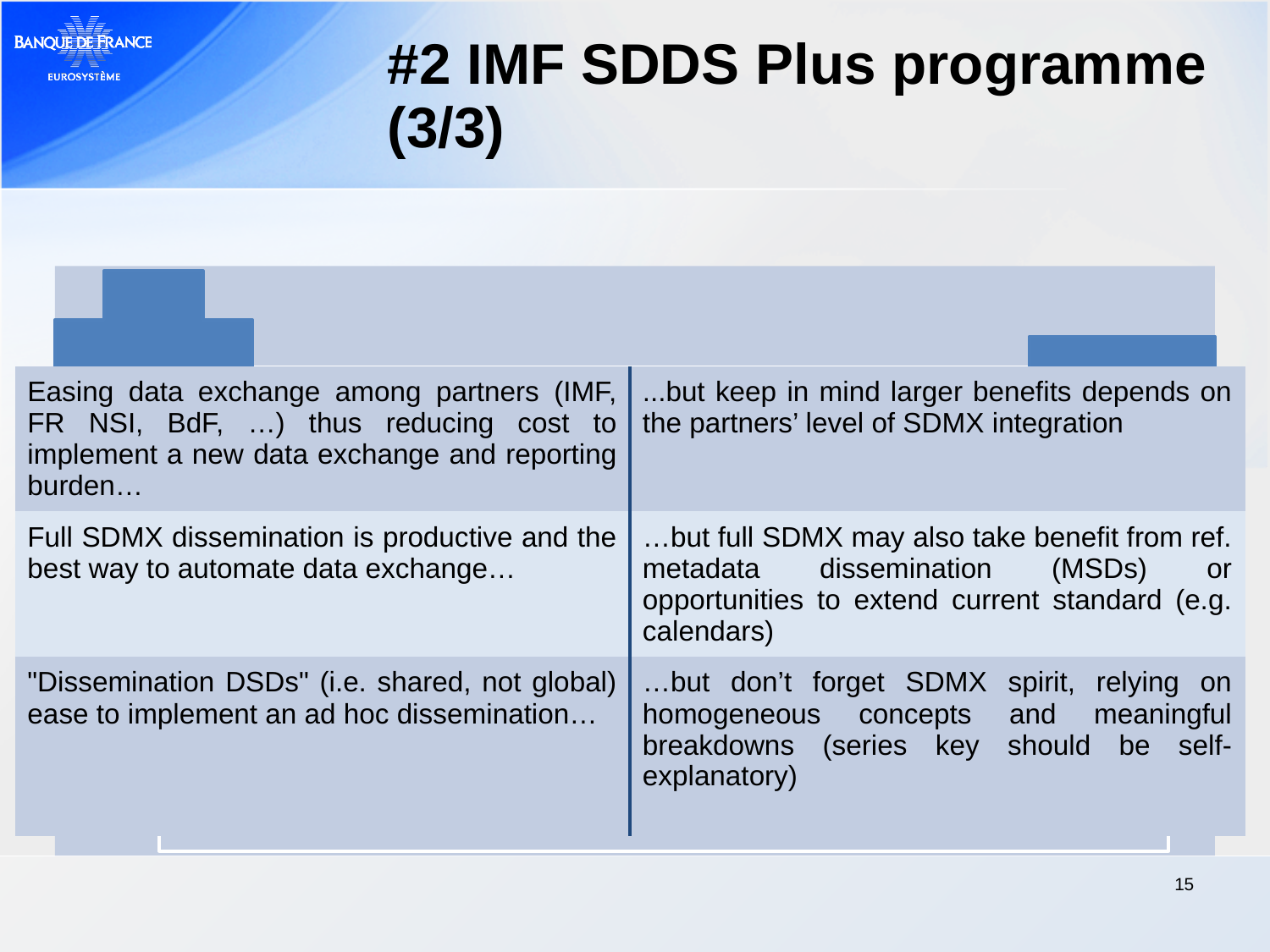

# #2 IMF SDDS Plus programme (3/3)
Clear benefits
Focus of attention
| Easing data exchange among partners (IMF, FR NSI, BdF, …) thus reducing cost to implement a new data exchange and reporting burden… | ...but keep in mind larger benefits depends on the partners’ level of SDMX integration |
| --- | --- |
| Full SDMX dissemination is productive and the best way to automate data exchange… | …but full SDMX may also take benefit from ref. metadata dissemination (MSDs) or opportunities to extend current standard (e.g. calendars) |
| "Dissemination DSDs" (i.e. shared, not global) ease to implement an ad hoc dissemination… | …but don’t forget SDMX spirit, relying on homogeneous concepts and meaningful breakdowns (series key should be self-explanatory) |
15